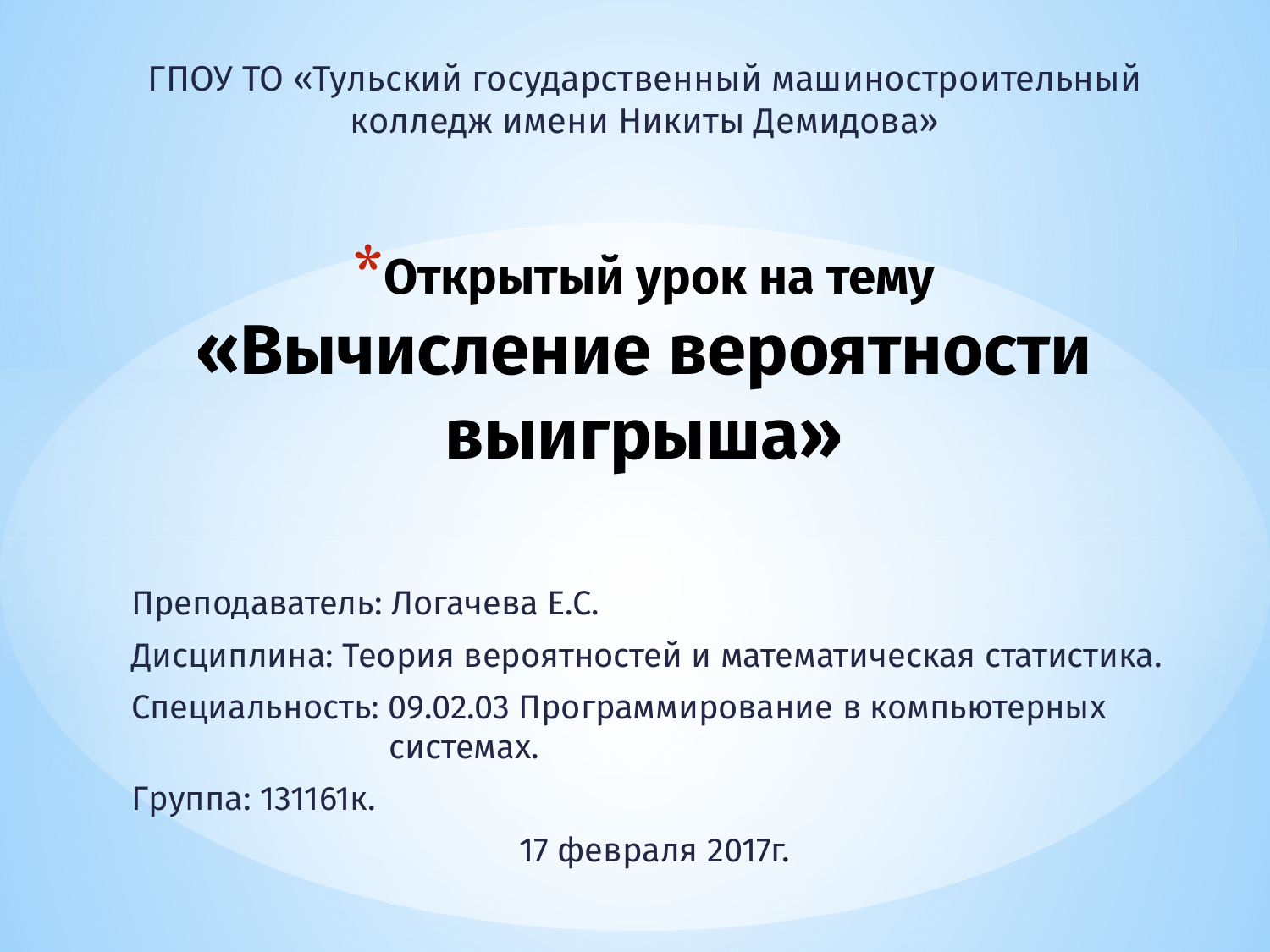

ГПОУ ТО «Тульский государственный машиностроительный колледж имени Никиты Демидова»
# Открытый урок на тему «Вычисление вероятности выигрыша»
Преподаватель: Логачева Е.С.
Дисциплина: Теория вероятностей и математическая статистика.
Специальность: 09.02.03 Программирование в компьютерных системах.
Группа: 131161к.
17 февраля 2017г.